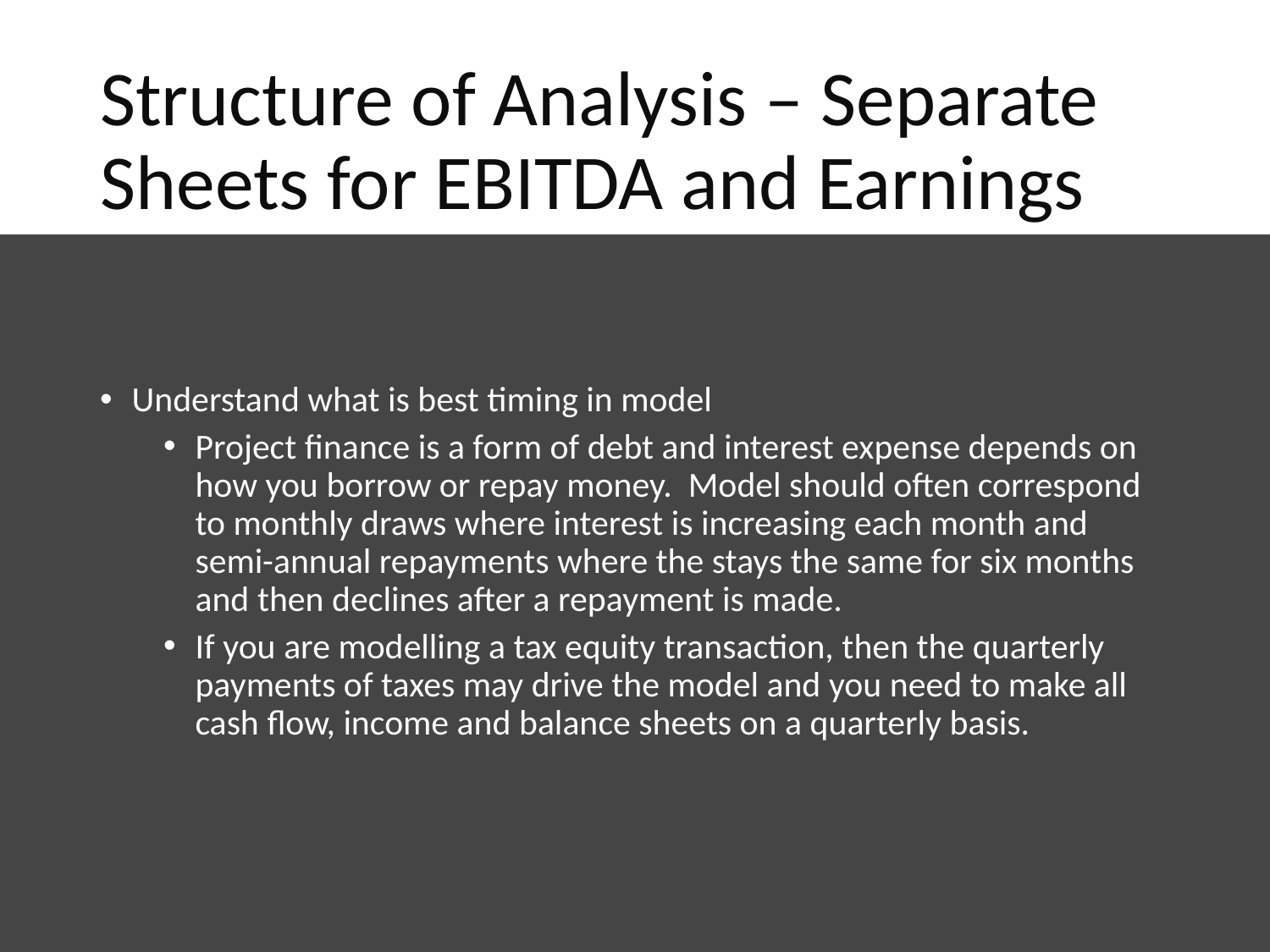

# Structure of Analysis – Separate Sheets for EBITDA and Earnings

Understand what is best timing in model
Project finance is a form of debt and interest expense depends on how you borrow or repay money.  Model should often correspond to monthly draws where interest is increasing each month and semi-annual repayments where the stays the same for six months and then declines after a repayment is made.
If you are modelling a tax equity transaction, then the quarterly payments of taxes may drive the model and you need to make all cash flow, income and balance sheets on a quarterly basis.